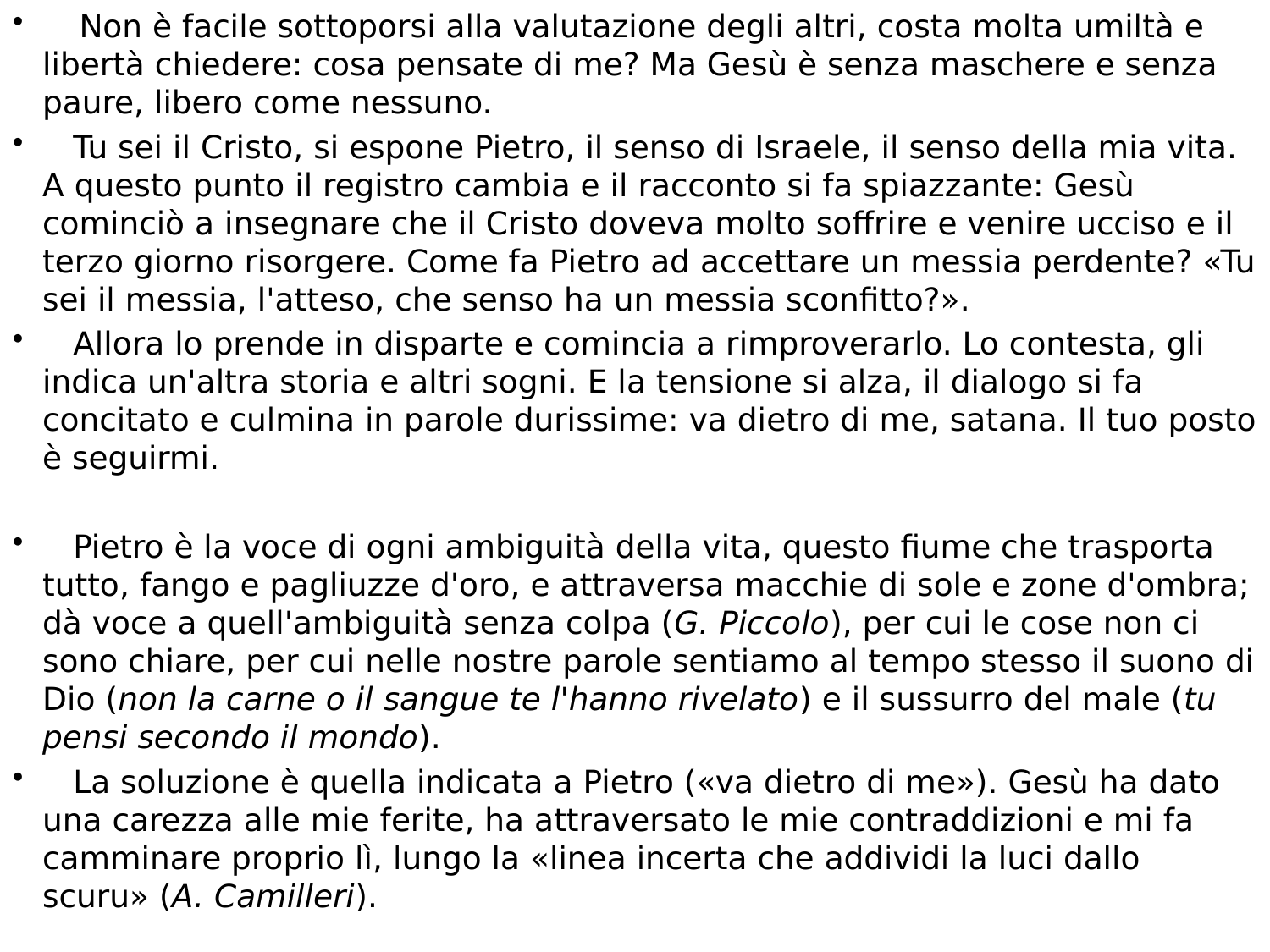

Non è facile sottoporsi alla valutazione degli altri, costa molta umiltà e libertà chiedere: cosa pensate di me? Ma Gesù è senza maschere e senza paure, libero come nessuno.
   Tu sei il Cristo, si espone Pietro, il senso di Israele, il senso della mia vita. A questo punto il registro cambia e il racconto si fa spiazzante: Gesù cominciò a insegnare che il Cristo doveva molto soffrire e venire ucciso e il terzo giorno risorgere. Come fa Pietro ad accettare un messia perdente? «Tu sei il messia, l'atteso, che senso ha un messia sconfitto?».
   Allora lo prende in disparte e comincia a rimproverarlo. Lo contesta, gli indica un'altra storia e altri sogni. E la tensione si alza, il dialogo si fa concitato e culmina in parole durissime: va dietro di me, satana. Il tuo posto è seguirmi.

   Pietro è la voce di ogni ambiguità della vita, questo fiume che trasporta tutto, fango e pagliuzze d'oro, e attraversa macchie di sole e zone d'ombra; dà voce a quell'ambiguità senza colpa (G. Piccolo), per cui le cose non ci sono chiare, per cui nelle nostre parole sentiamo al tempo stesso il suono di Dio (non la carne o il sangue te l'hanno rivelato) e il sussurro del male (tu pensi secondo il mondo).
   La soluzione è quella indicata a Pietro («va dietro di me»). Gesù ha dato una carezza alle mie ferite, ha attraversato le mie contraddizioni e mi fa camminare proprio lì, lungo la «linea incerta che addividi la luci dallo scuru» (A. Camilleri).